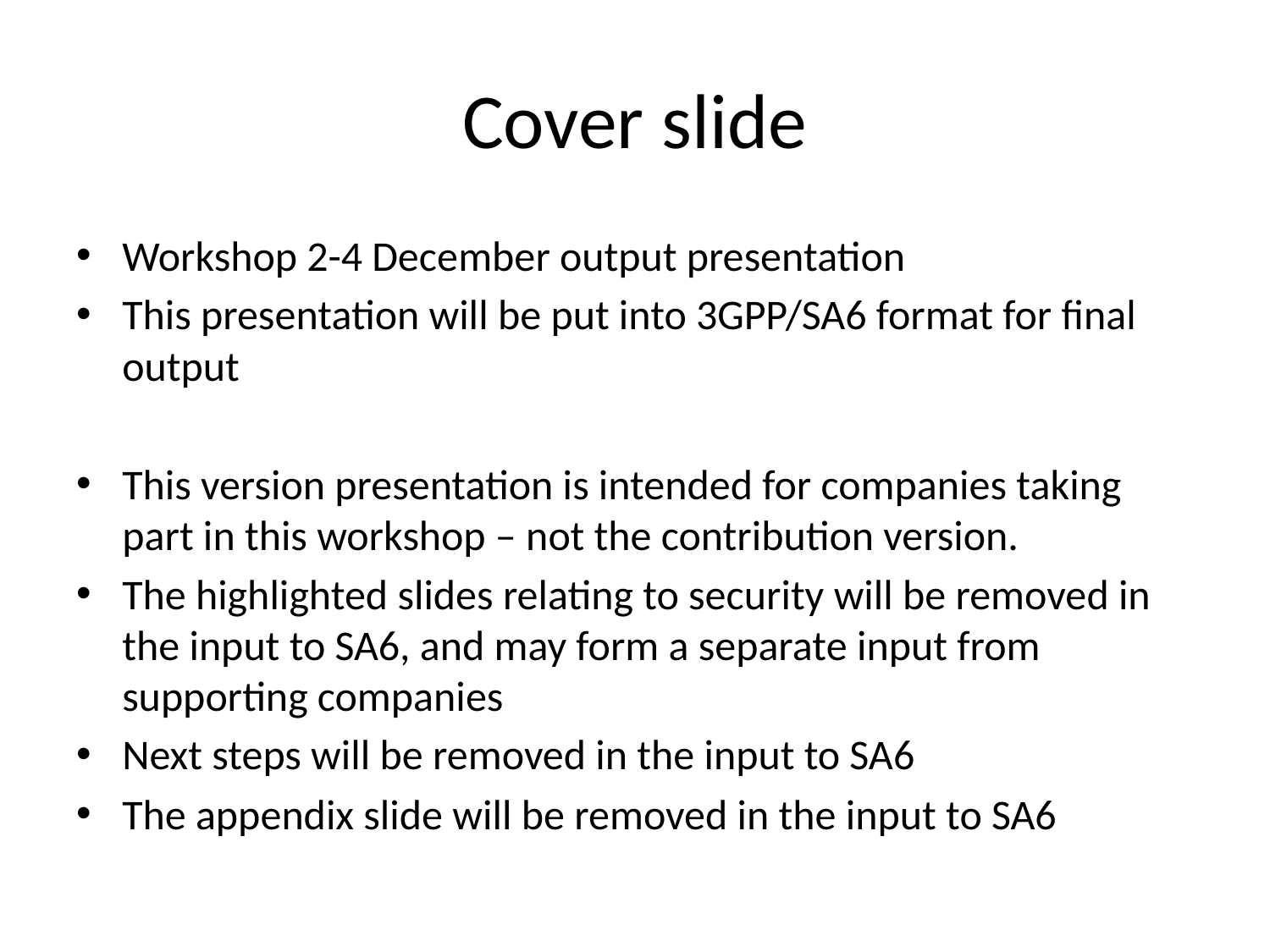

# Cover slide
Workshop 2-4 December output presentation
This presentation will be put into 3GPP/SA6 format for final output

This version presentation is intended for companies taking part in this workshop – not the contribution version.
The highlighted slides relating to security will be removed in the input to SA6, and may form a separate input from supporting companies
Next steps will be removed in the input to SA6
The appendix slide will be removed in the input to SA6